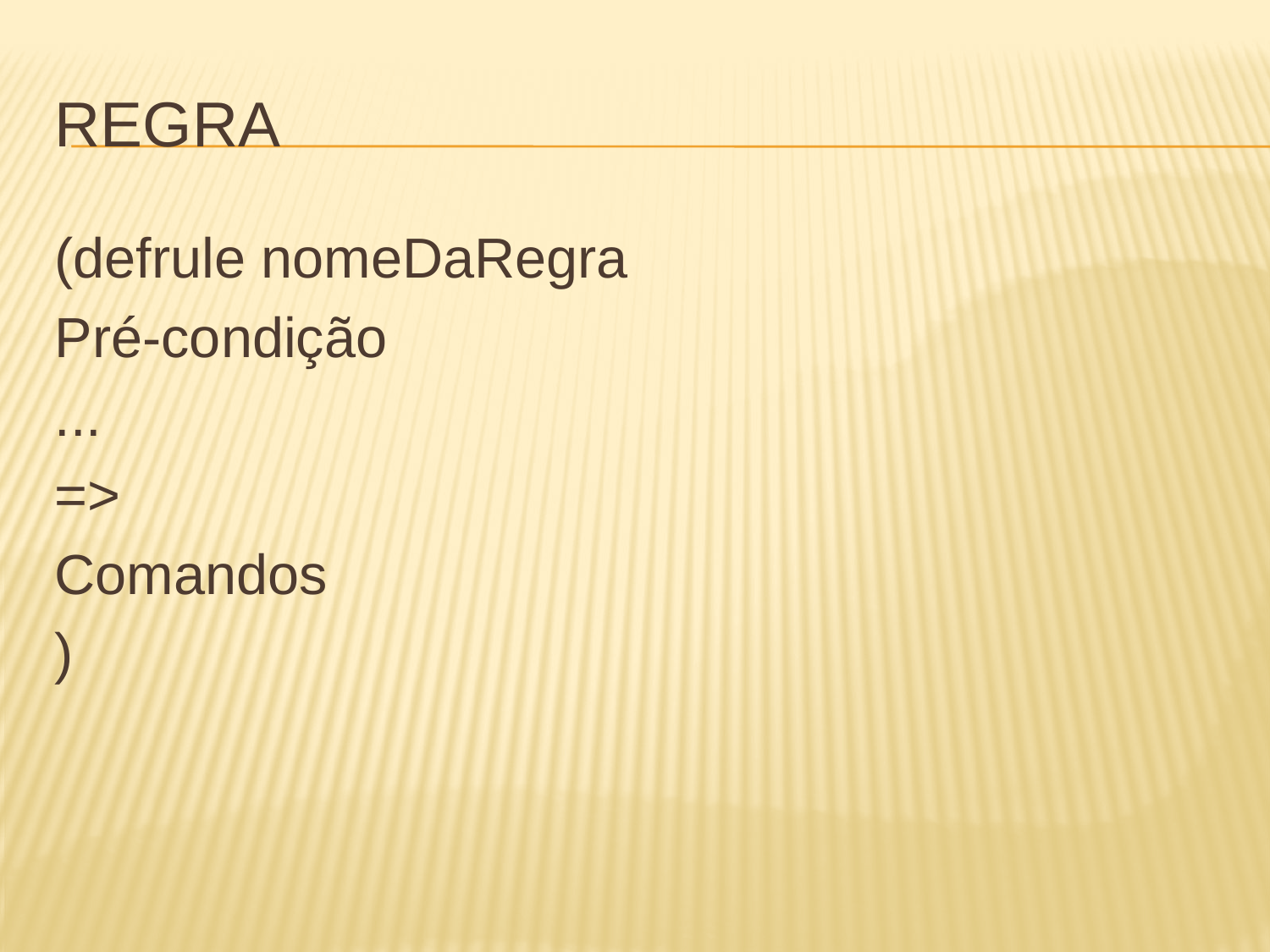

# Regra
(defrule nomeDaRegra
Pré-condição
...
=>
Comandos
)